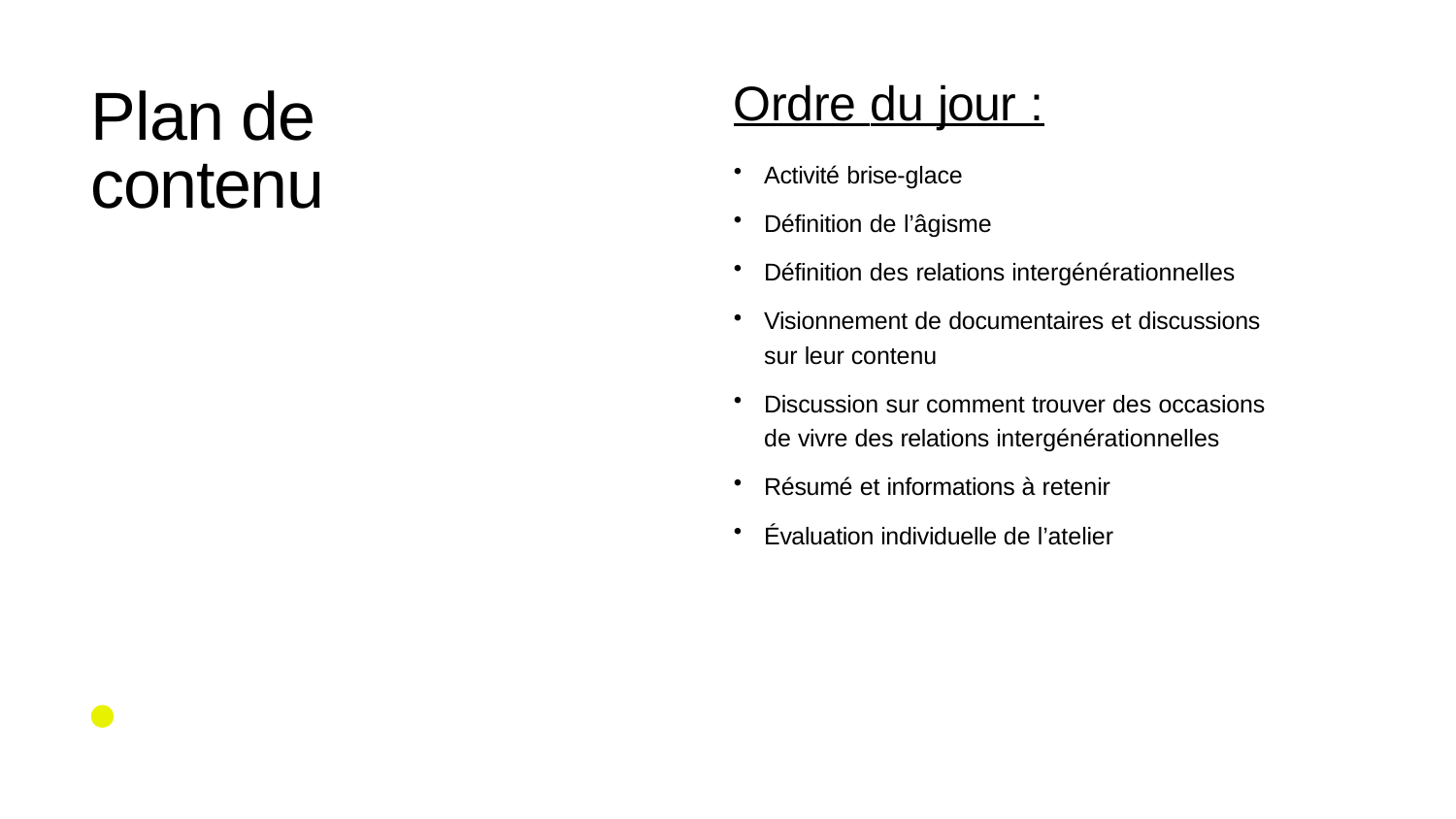

Plan de
contenu
Ordre du jour :
Activité brise-glace
Définition de l’âgisme
Définition des relations intergénérationnelles
Visionnement de documentaires et discussions
sur leur contenu
Discussion sur comment trouver des occasions
de vivre des relations intergénérationnelles
Résumé et informations à retenir
Évaluation individuelle de l’atelier